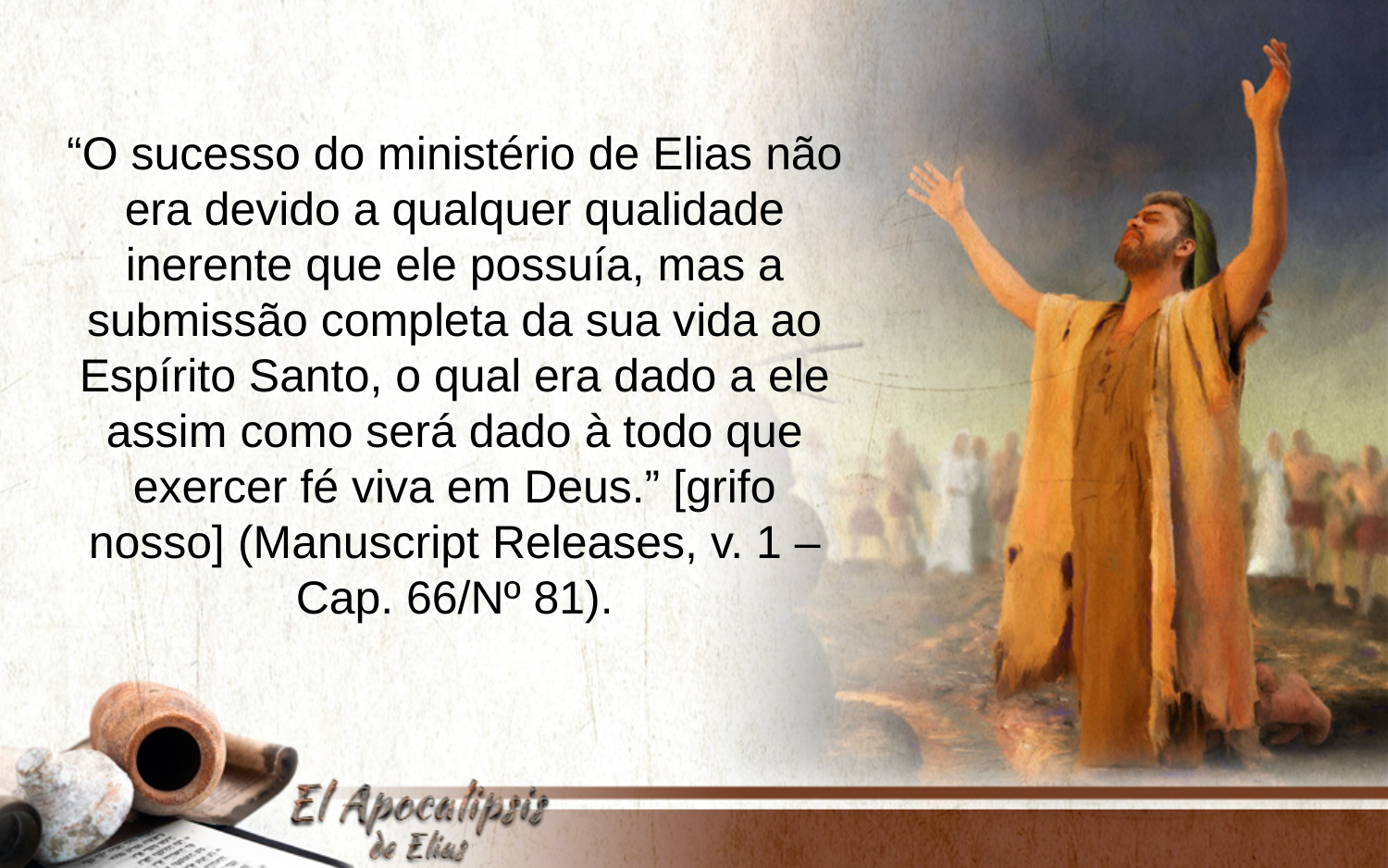

“O sucesso do ministério de Elias não era devido a qualquer qualidade inerente que ele possuía, mas a submissão completa da sua vida ao Espírito Santo, o qual era dado a ele assim como será dado à todo que exercer fé viva em Deus.” [grifo nosso] (Manuscript Releases, v. 1 – Cap. 66/Nº 81).